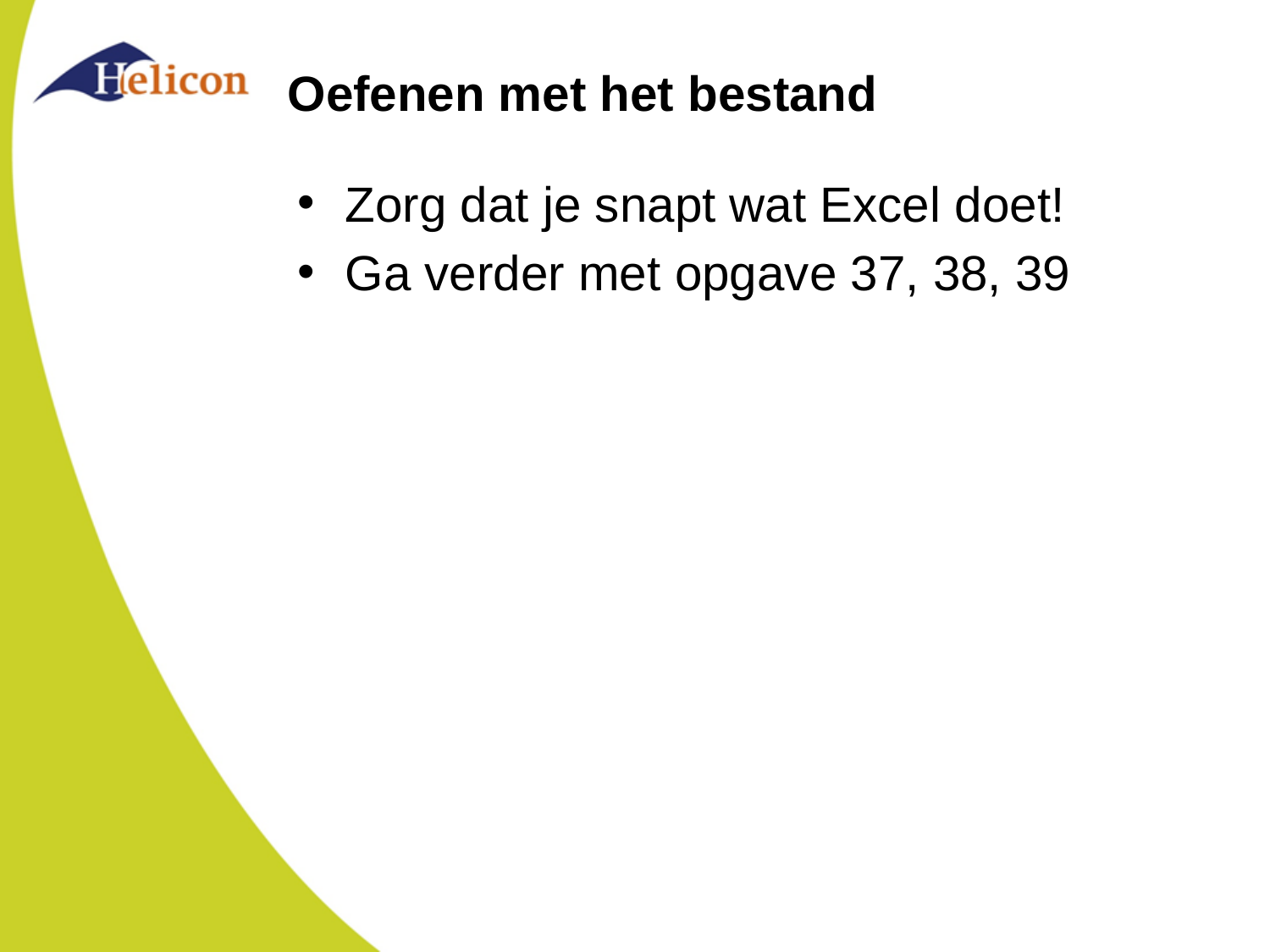

# Oefenen met het bestand
Zorg dat je snapt wat Excel doet!
Ga verder met opgave 37, 38, 39